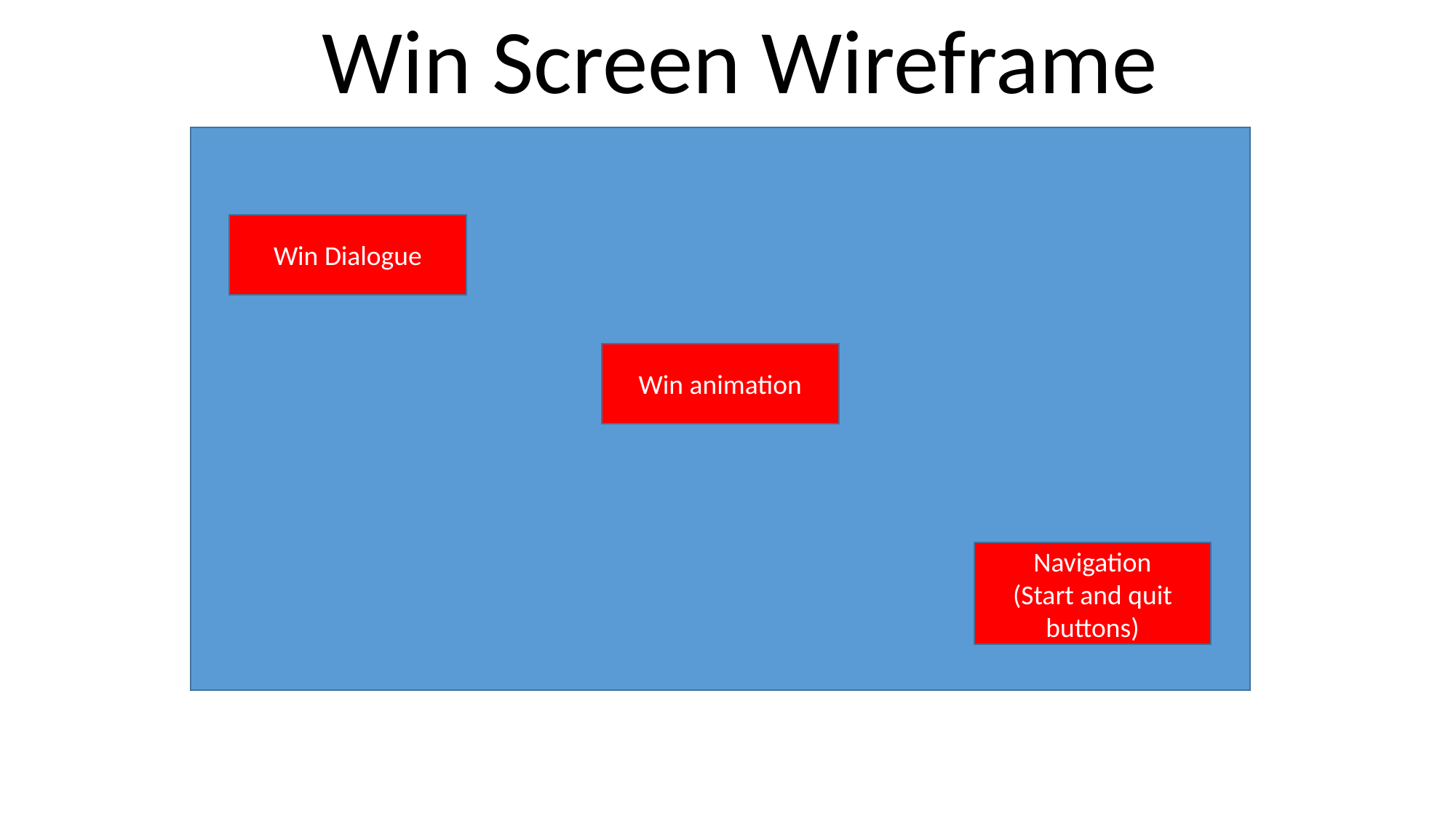

Win Screen Wireframe

Win Dialogue
Win animation
Navigation
(Start and quit buttons)